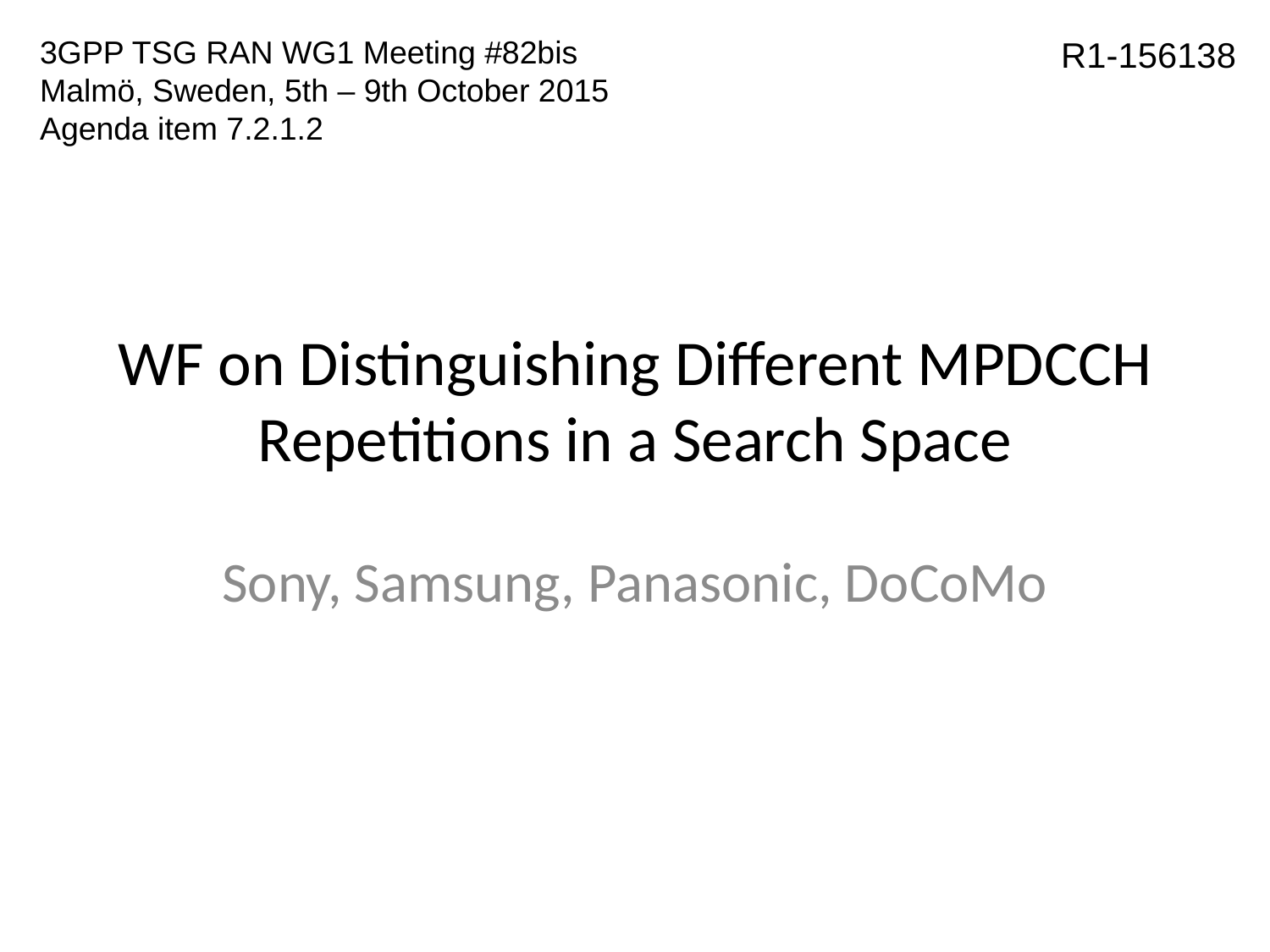

3GPP TSG RAN WG1 Meeting #82bis
Malmö, Sweden, 5th – 9th October 2015
Agenda item 7.2.1.2
R1-156138
# WF on Distinguishing Different MPDCCH Repetitions in a Search Space
Sony, Samsung, Panasonic, DoCoMo